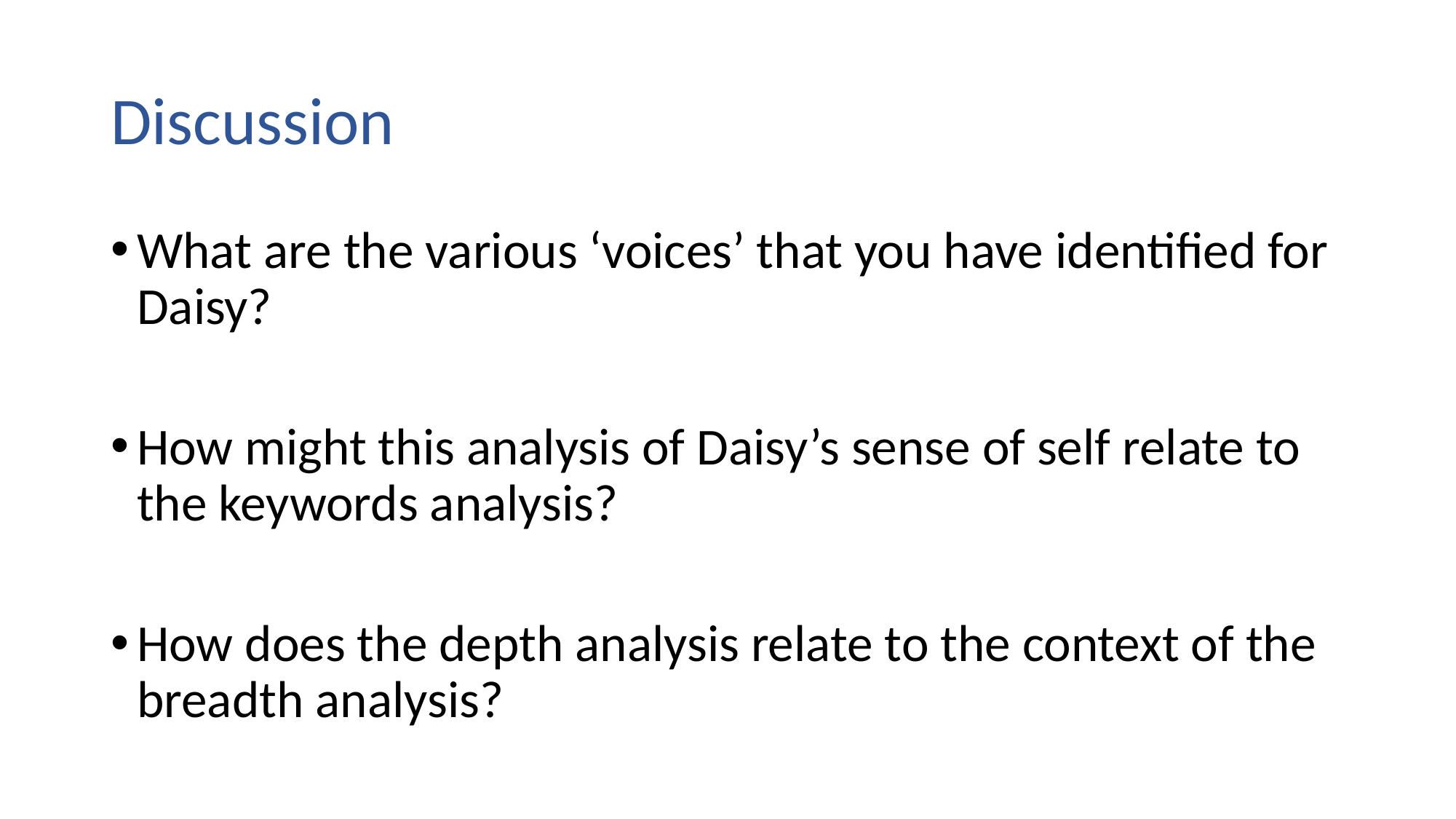

# Discussion
What are the various ‘voices’ that you have identified for Daisy?

How might this analysis of Daisy’s sense of self relate to the keywords analysis?

How does the depth analysis relate to the context of the breadth analysis?